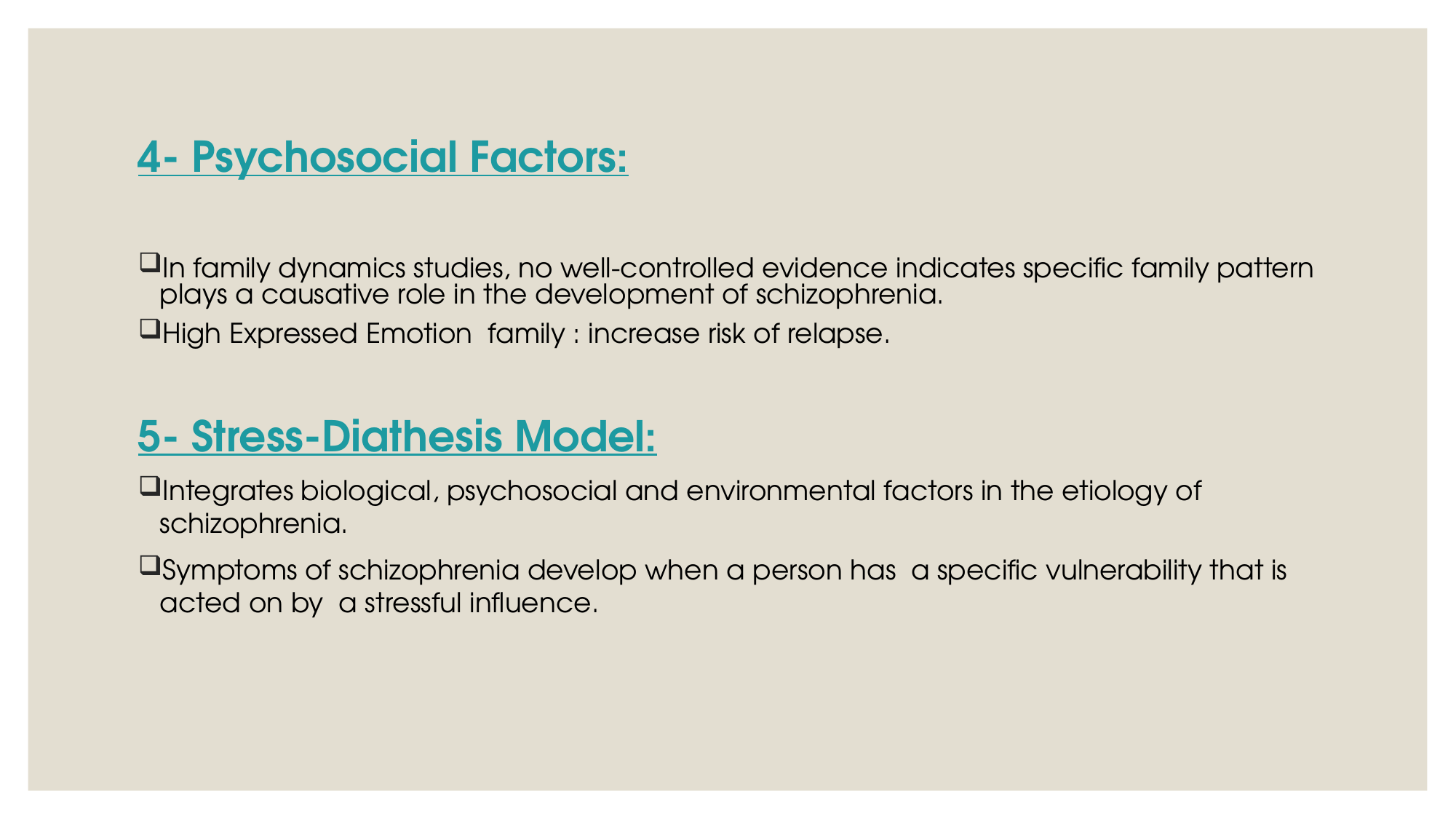

# 4- Psychosocial Factors:
In family dynamics studies, no well-controlled evidence indicates specific family pattern plays a causative role in the development of schizophrenia.
High Expressed Emotion  family : increase risk of relapse.

5- Stress-Diathesis Model:
Integrates biological, psychosocial and environmental factors in the etiology of schizophrenia.
Symptoms of schizophrenia develop when a person has  a specific vulnerability that is acted on by  a stressful influence.